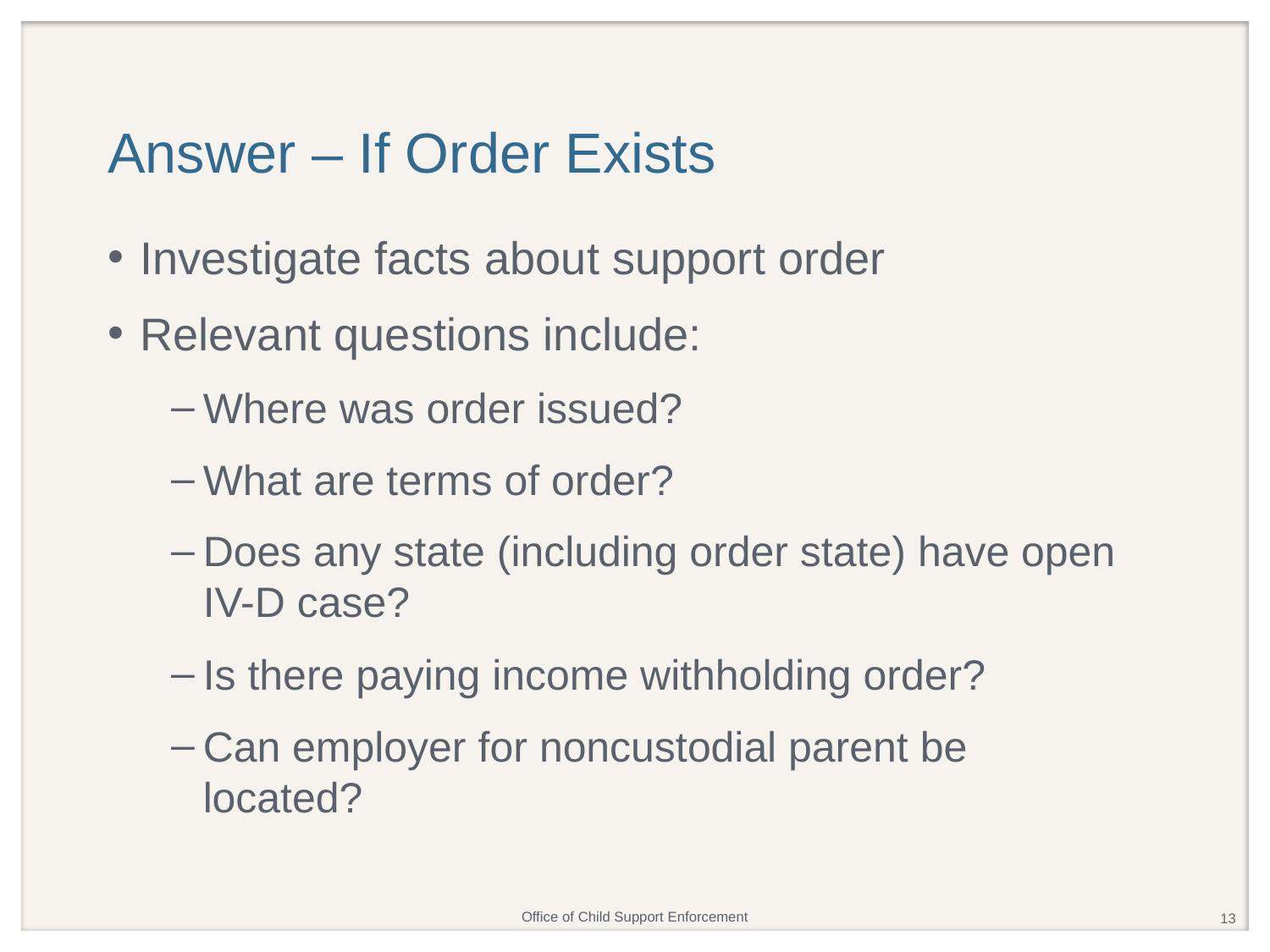

# Answer – If Order Exists
Investigate facts about support order
Relevant questions include:
Where was order issued?
What are terms of order?
Does any state (including order state) have open IV-D case?
Is there paying income withholding order?
Can employer for noncustodial parent be located?
13